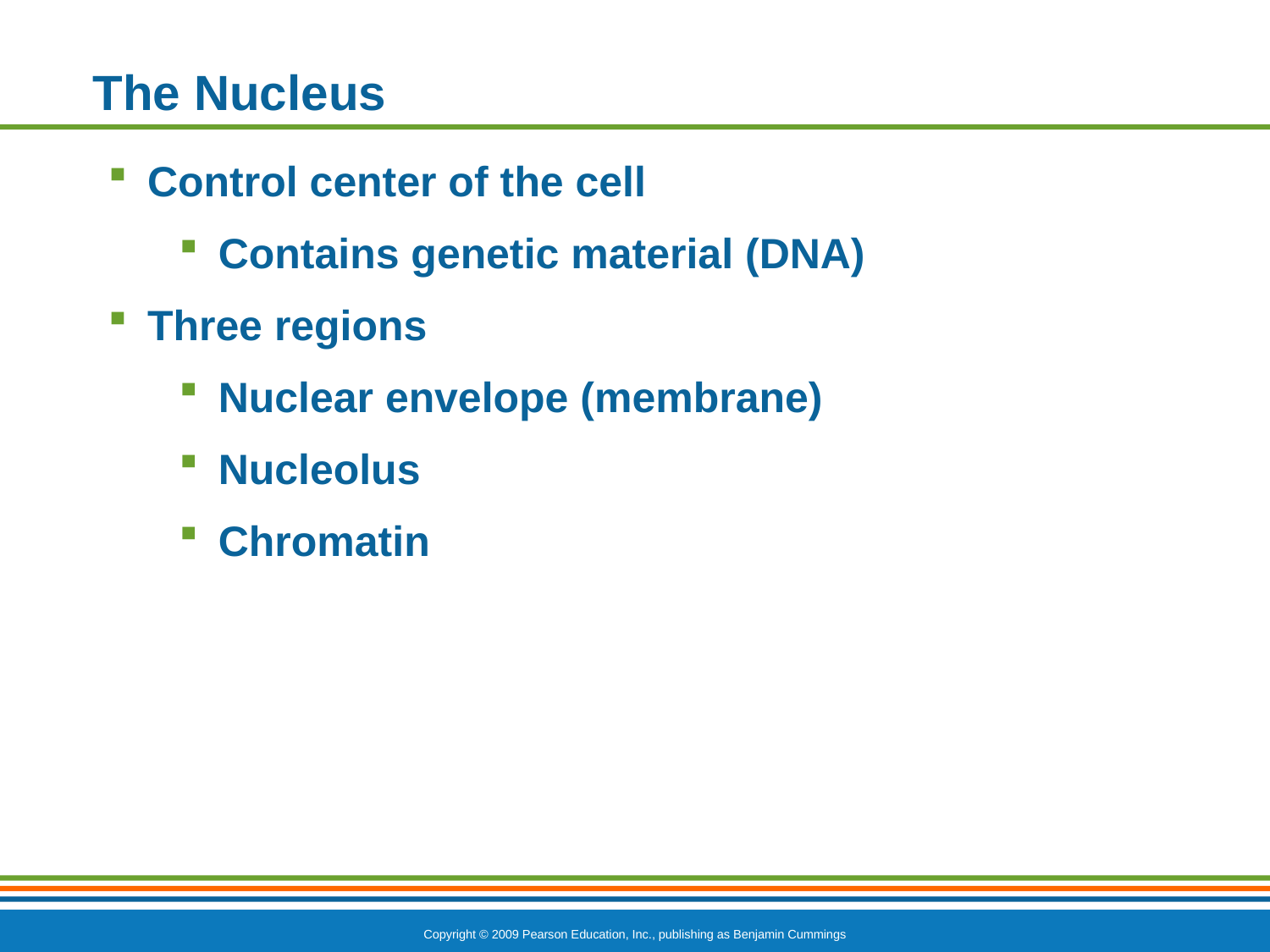

# The Nucleus
Control center of the cell
Contains genetic material (DNA)
Three regions
Nuclear envelope (membrane)
Nucleolus
Chromatin